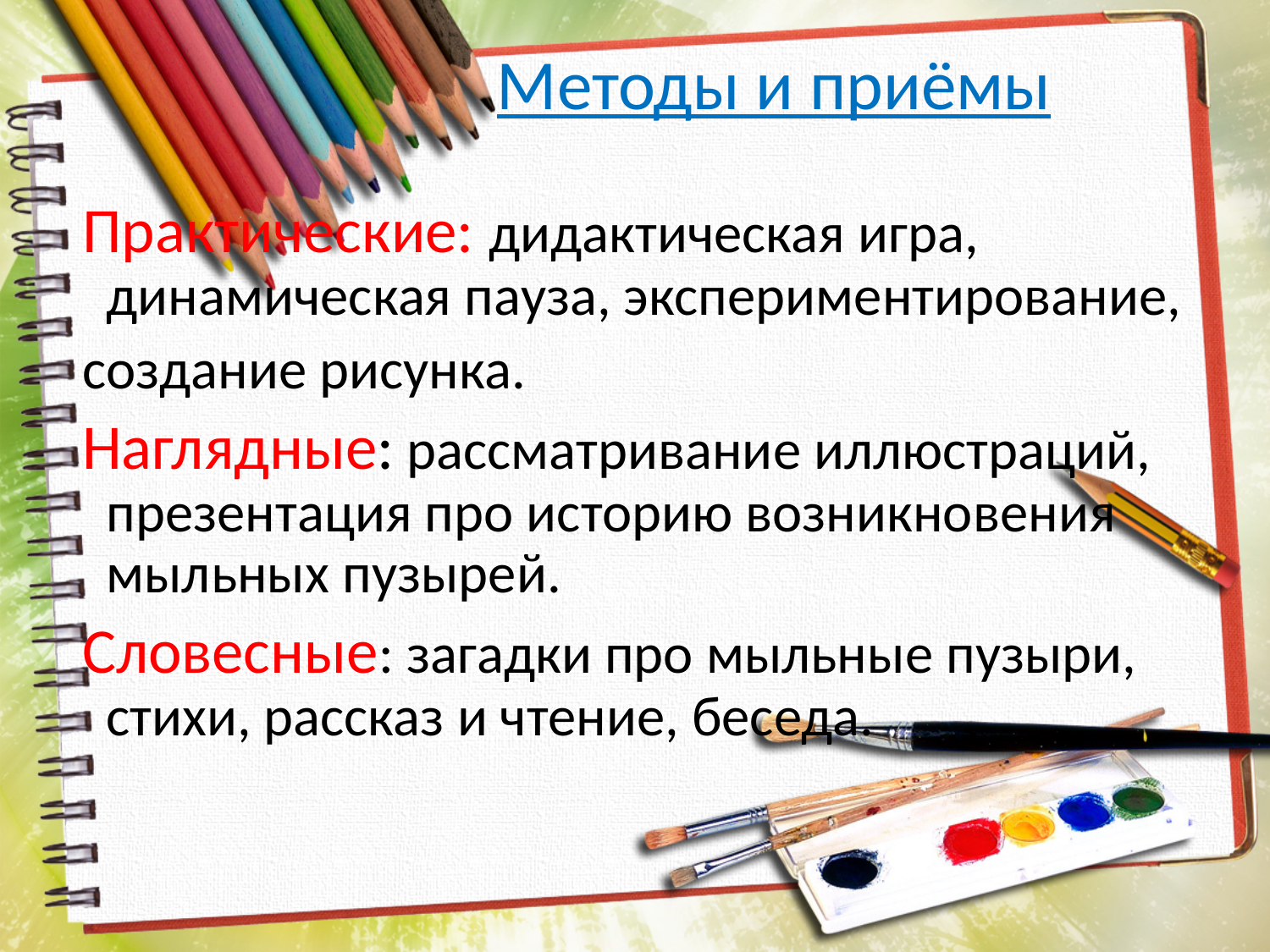

# Методы и приёмы
Практические: дидактическая игра, динамическая пауза, экспериментирование,
создание рисунка.
Наглядные: рассматривание иллюстраций, презентация про историю возникновения мыльных пузырей.
Словесные: загадки про мыльные пузыри, стихи, рассказ и чтение, беседа.